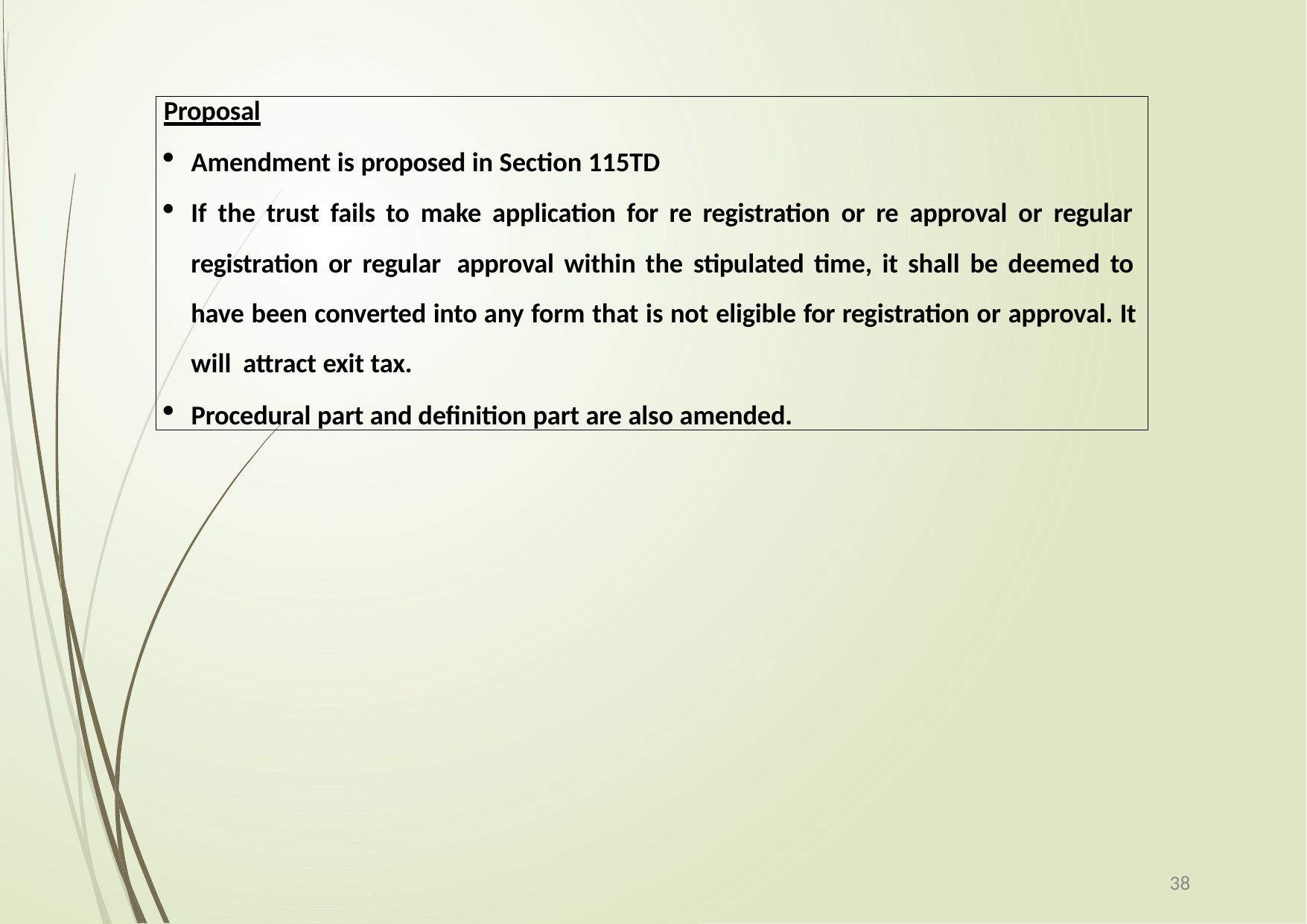

Proposal
Amendment is proposed in Section 115TD
If the trust fails to make application for re registration or re approval or regular  registration or regular approval within the stipulated time, it shall be deemed to  have been converted into any form that is not eligible for registration or approval. It  will attract exit tax.
Procedural part and definition part are also amended.
38